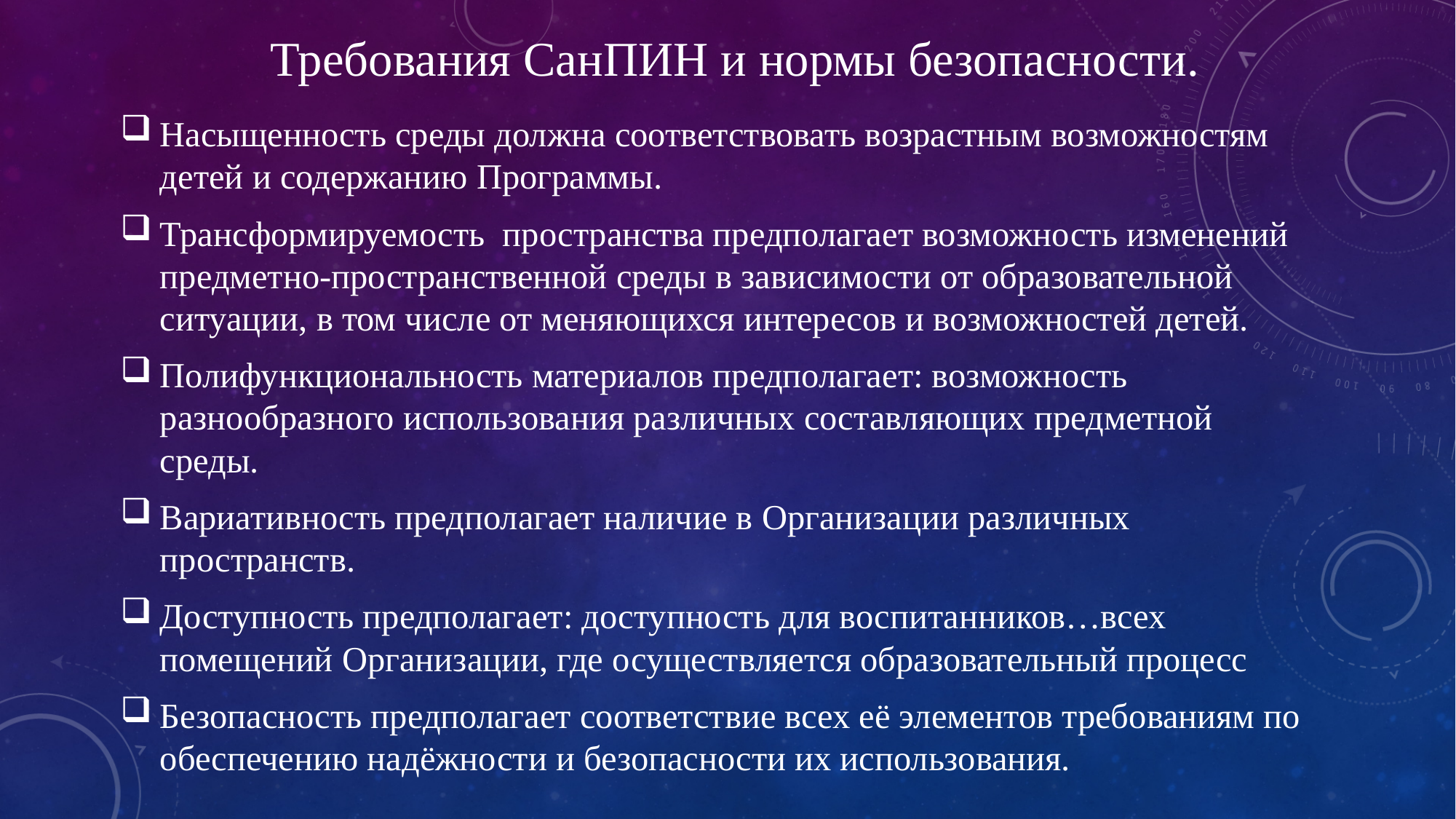

# Требования СанПИН и нормы безопасности.
Насыщенность среды должна соответствовать возрастным возможностям детей и содержанию Программы.
Трансформируемость  пространства предполагает возможность изменений предметно-пространственной среды в зависимости от образовательной ситуации, в том числе от меняющихся интересов и возможностей детей.
Полифункциональность материалов предполагает: возможность разнообразного использования различных составляющих предметной среды.
Вариативность предполагает наличие в Организации различных пространств.
Доступность предполагает: доступность для воспитанников…всех помещений Организации, где осуществляется образовательный процесс
Безопасность предполагает соответствие всех её элементов требованиям по обеспечению надёжности и безопасности их использования.